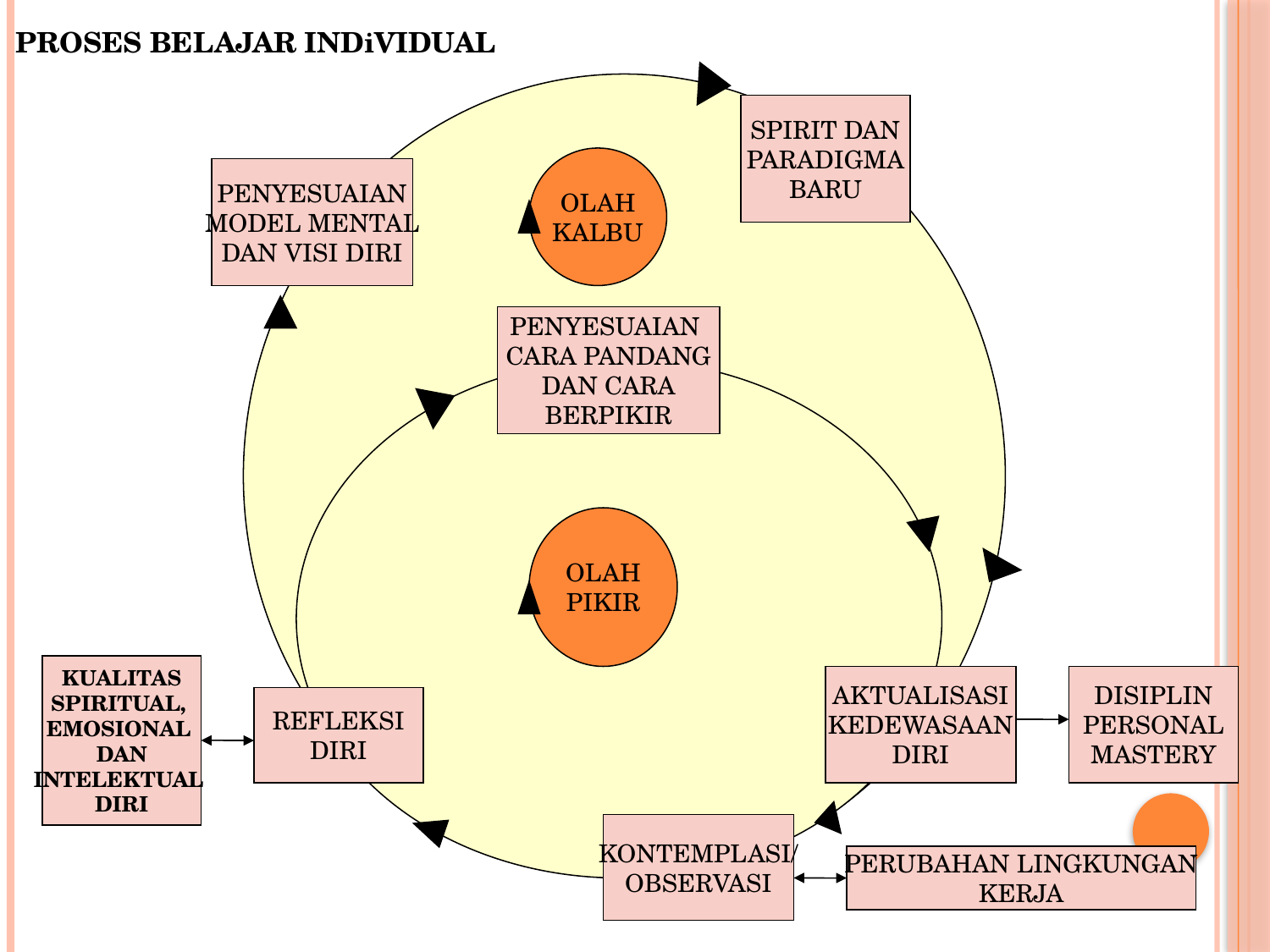

PROSES BELAJAR INDiVIDUAL

SPIRIT DAN
PARADIGMA
BARU
OLAH
KALBU
PENYESUAIAN
MODEL MENTAL
DAN VISI DIRI

PENYESUAIAN
CARA PANDANG
DAN CARA
BERPIKIR

OLAH
PIKIR

KUALITAS
SPIRITUAL,
EMOSIONAL
DAN
INTELEKTUAL
DIRI
AKTUALISASI
KEDEWASAAN
DIRI
DISIPLIN
PERSONAL
MASTERY
REFLEKSI
DIRI

KONTEMPLASI/
OBSERVASI
PERUBAHAN LINGKUNGAN
KERJA